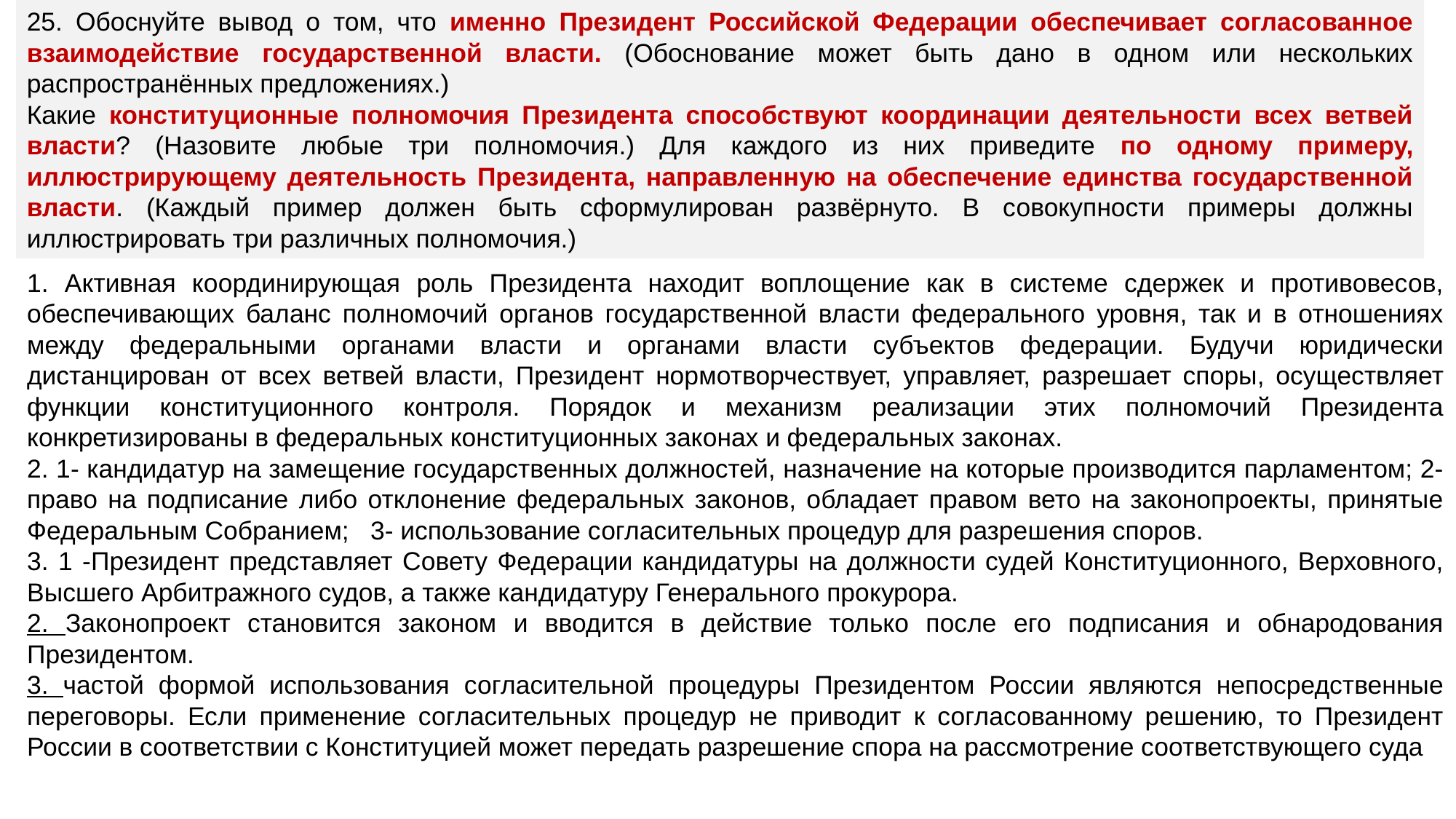

25. Обоснуйте вывод о том, что именно Президент Российской Федерации обеспечивает согласованное взаимодействие государственной власти. (Обоснование может быть дано в одном или нескольких распространённых предложениях.)
Какие конституционные полномочия Президента способствуют координации деятельности всех ветвей власти? (Назовите любые три полномочия.) Для каждого из них приведите по одному примеру, иллюстрирующему деятельность Президента, направленную на обеспечение единства государственной власти. (Каждый пример должен быть сформулирован развёрнуто. В совокупности примеры должны иллюстрировать три различных полномочия.)
1. Активная координирующая роль Президента находит воплощение как в системе сдержек и противовесов, обеспечивающих баланс полномочий органов государственной власти федерального уровня, так и в отношениях между федеральными органами власти и органами власти субъектов федерации. Будучи юридически дистанцирован от всех ветвей власти, Президент нормотворчествует, управляет, разрешает споры, осуществляет функции конституционного контроля. Порядок и механизм реализации этих полномочий Президента конкретизированы в федеральных конституционных законах и федеральных законах.
2. 1- кандидатур на замещение государственных должностей, назначение на которые производится парламентом; 2-право на подписание либо отклонение федеральных законов, обладает правом вето на законопроекты, принятые Федеральным Собранием;   3- использование согласительных процедур для разрешения споров.
3. 1 -Президент представляет Совету Федерации кандидатуры на должности судей Конституционного, Верховного, Высшего Арбитражного судов, а также кандидатуру Генерального прокурора.
2. Законопроект становится законом и вводится в действие только после его подписания и обнародования Президентом.
3. частой формой использования согласительной процедуры Президентом России являются непосредственные переговоры. Если применение согласительных процедур не приводит к согласованному решению, то Президент России в соответствии с Конституцией может передать разрешение спора на рассмотрение соответствующего суда